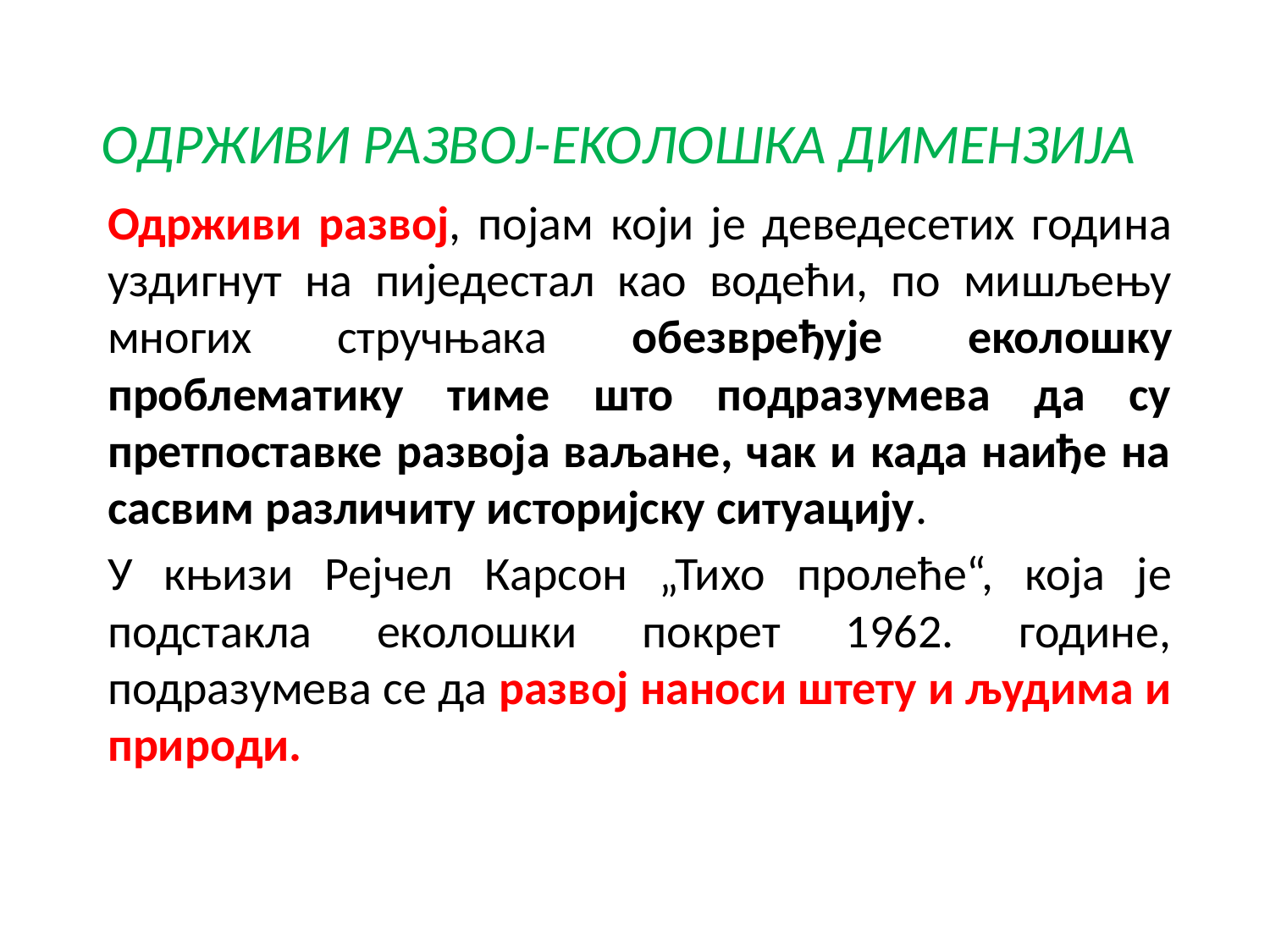

# ОДРЖИВИ РАЗВОЈ-EKOЛОШКА ДИМЕНЗИЈА
Одрживи развој, појам који је деведесетих година уздигнут на пиједестал као водећи, по мишљењу многих стручњака обезвређује еколошку проблематику тиме што подразумева да су претпоставке развоја ваљане, чак и када наиђе на сасвим различиту историјску ситуацију.
У књизи Рејчел Карсон „Тихо пролеће“, која је подстакла еколошки покрет 1962. године, подразумева се да развој наноси штету и људима и природи.